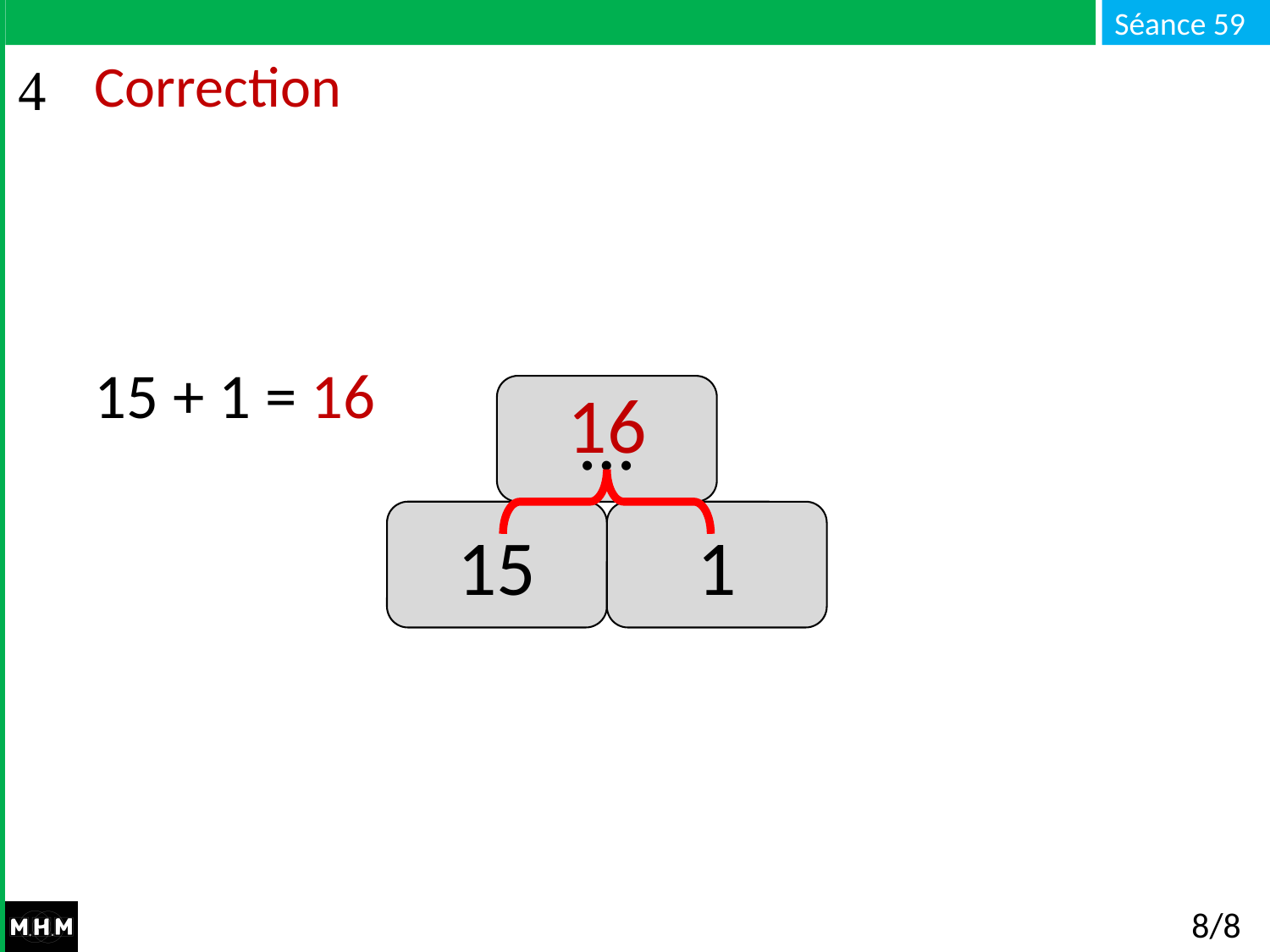

# Correction
15 + 1 = 16
16
…

1
15
8/8